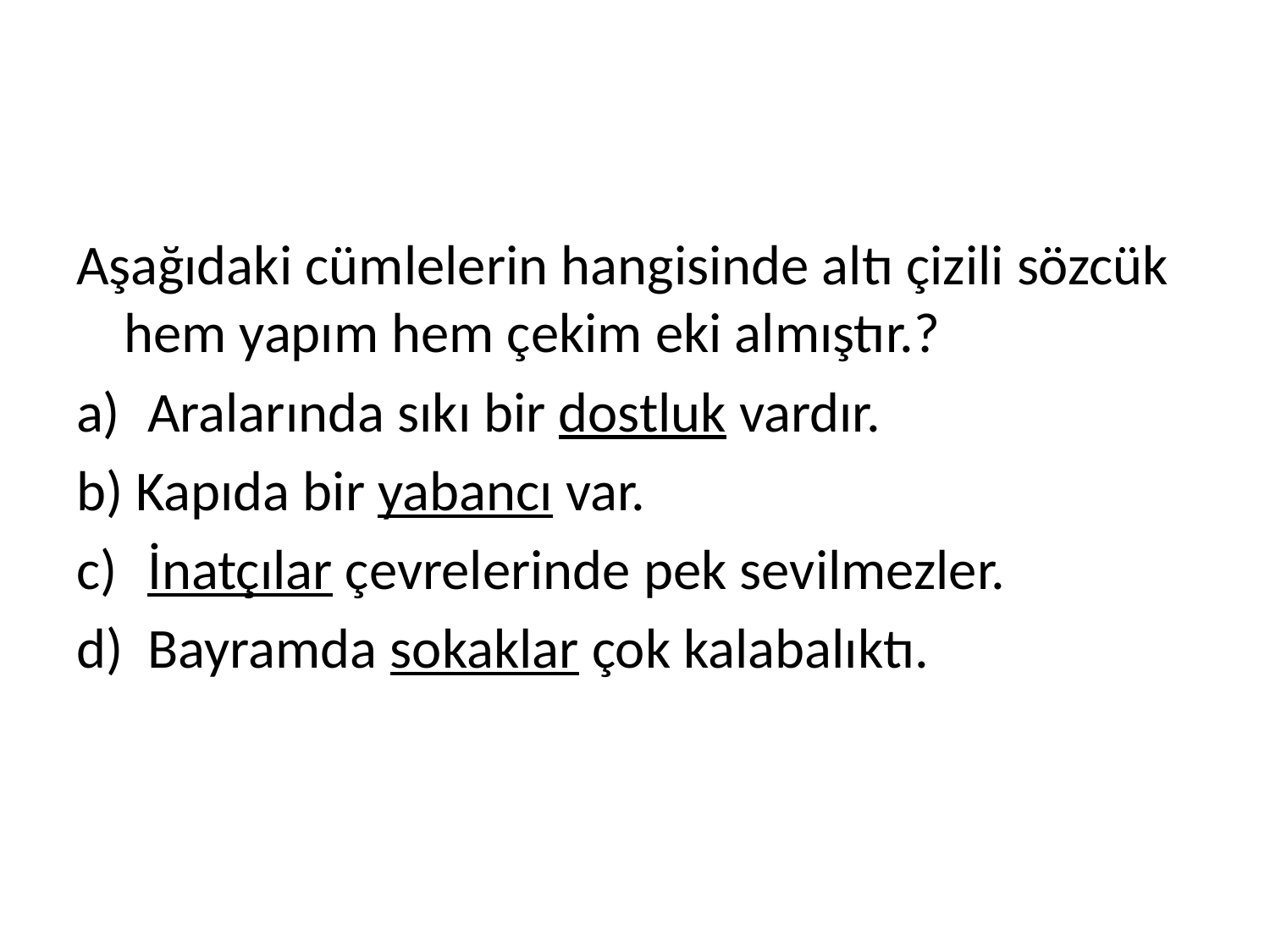

#
Aşağıdaki cümlelerin hangisinde altı çizili sözcük hem yapım hem çekim eki almıştır.?
Aralarında sıkı bir dostluk vardır.
b) Kapıda bir yabancı var.
İnatçılar çevrelerinde pek sevilmezler.
Bayramda sokaklar çok kalabalıktı.